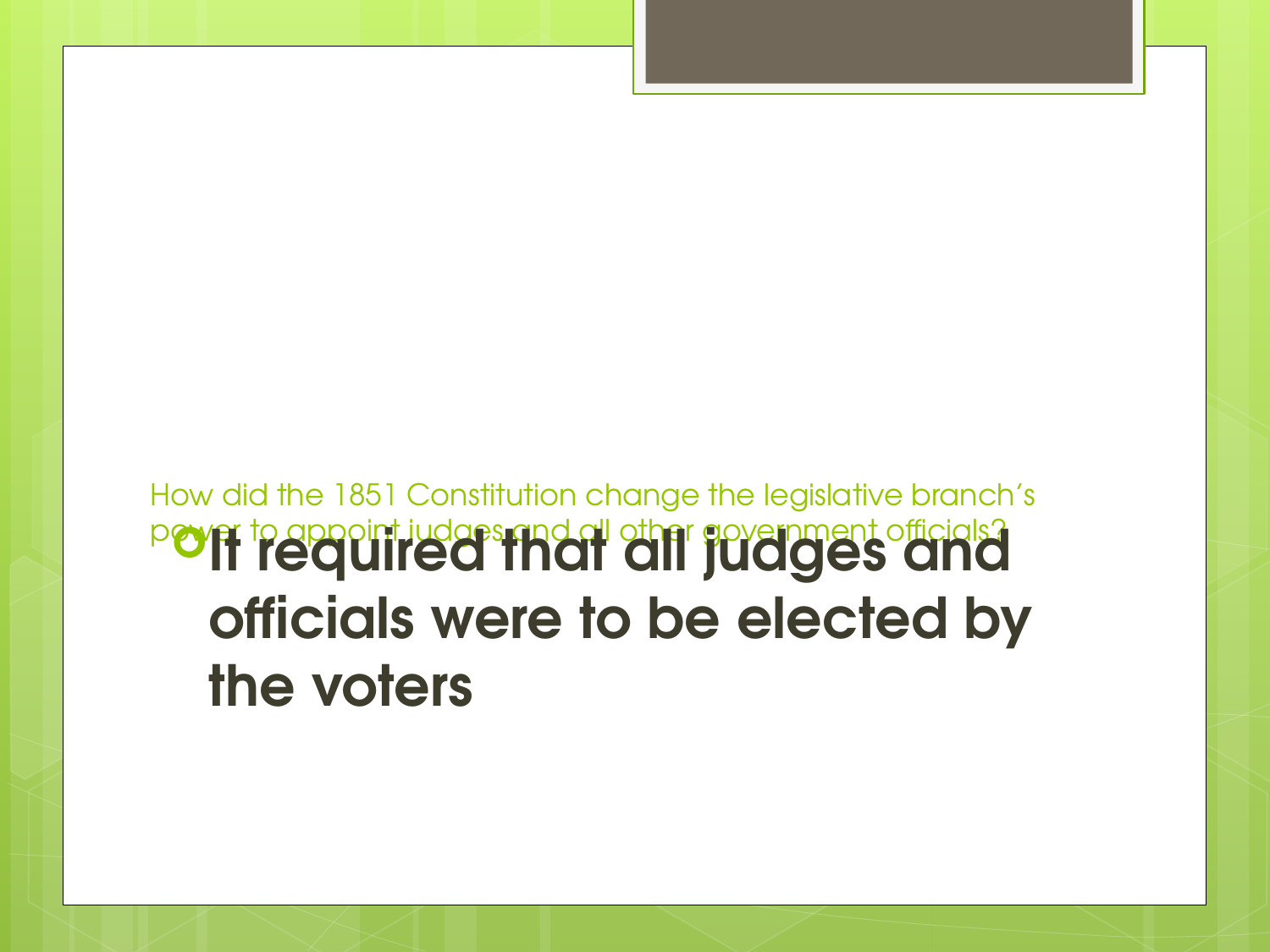

# How did the 1851 Constitution change the legislative branch’s power to appoint judges and all other government officials?
It required that all judges and officials were to be elected by the voters